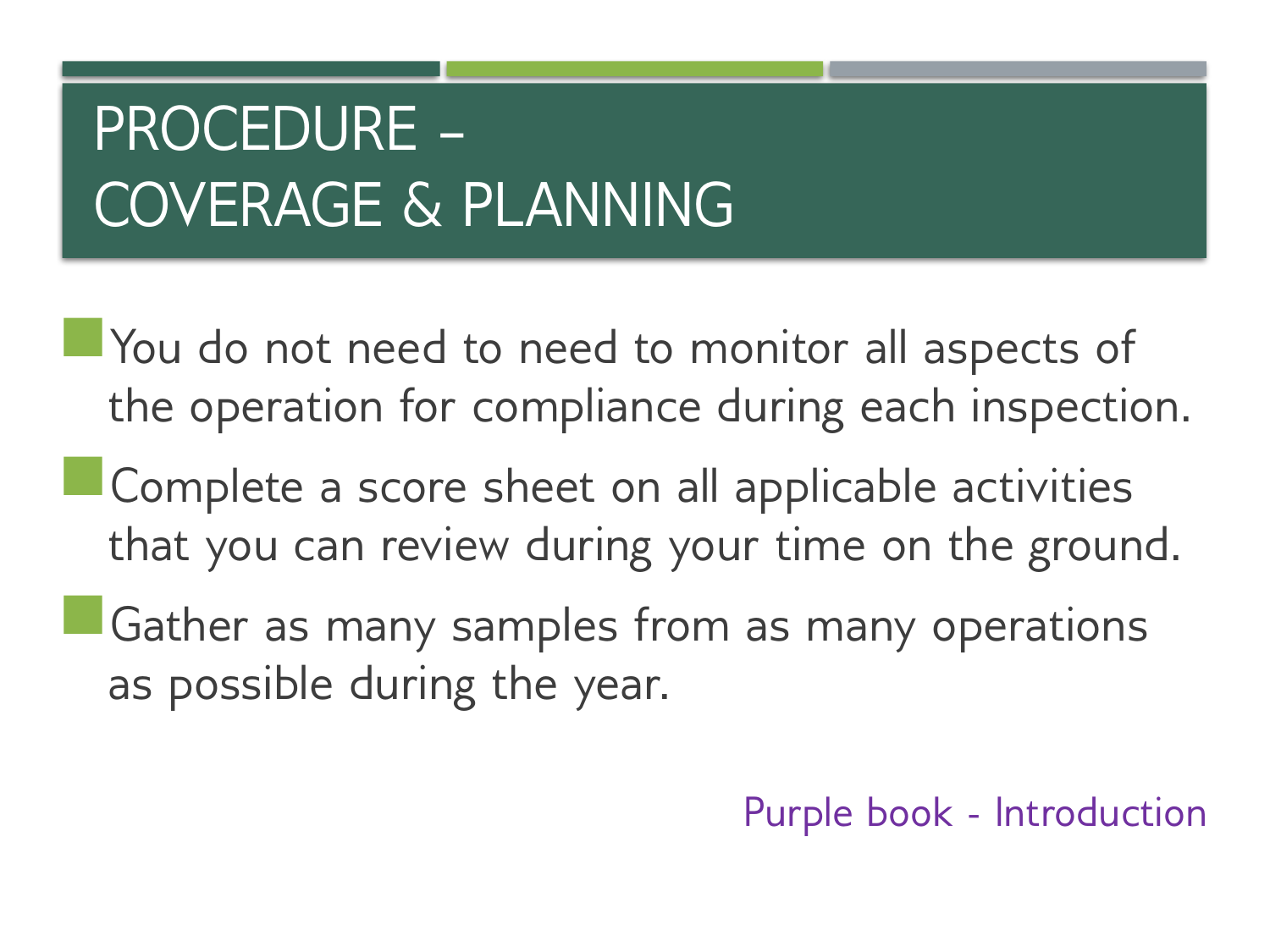

# Procedure – coverage & planning
You do not need to need to monitor all aspects of the operation for compliance during each inspection.
Complete a score sheet on all applicable activities that you can review during your time on the ground.
Gather as many samples from as many operations as possible during the year.

Purple book - Introduction